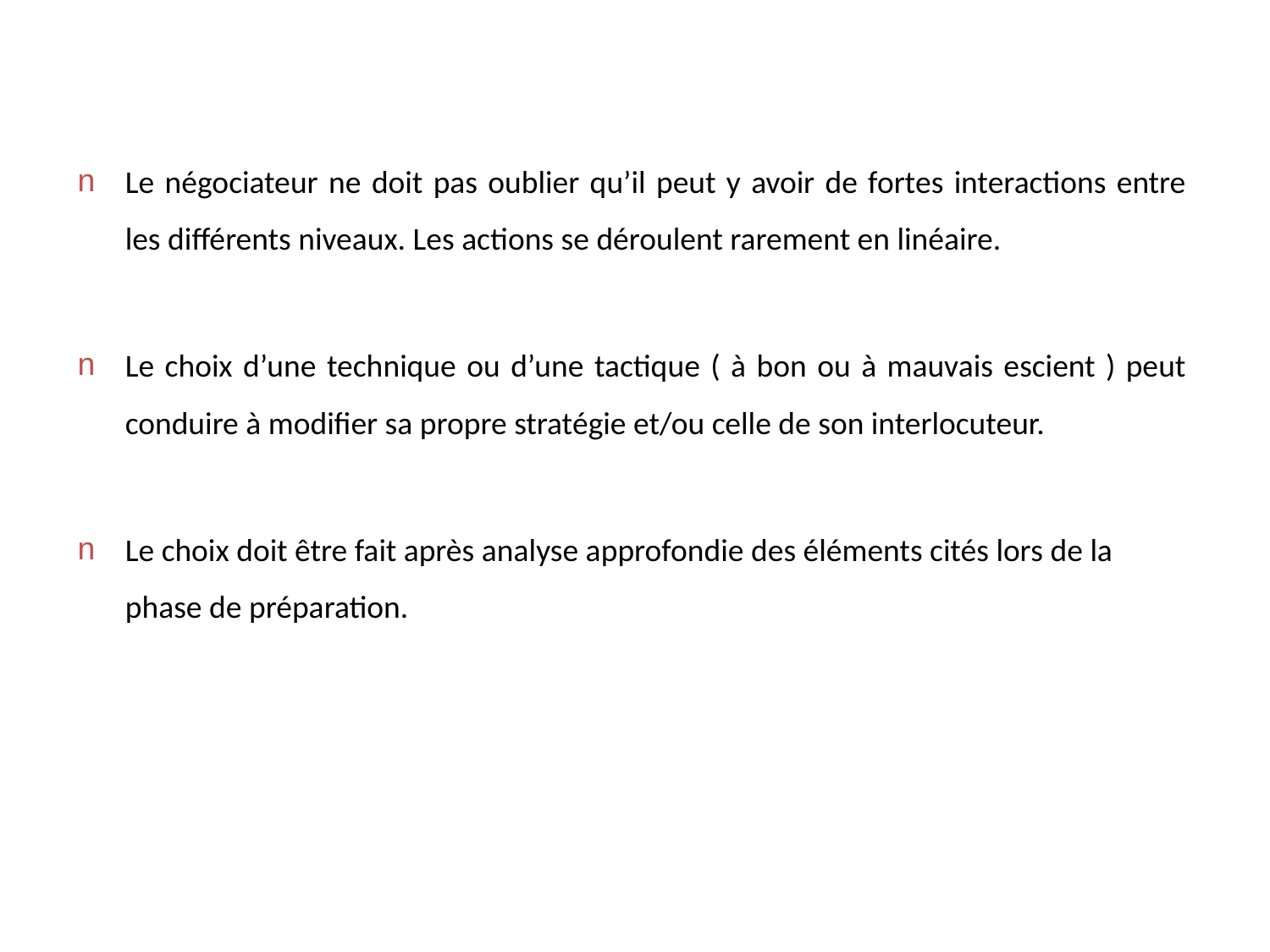

Le négociateur ne doit pas oublier qu’il peut y avoir de fortes interactions entre les différents niveaux. Les actions se déroulent rarement en linéaire.

Le choix d’une technique ou d’une tactique ( à bon ou à mauvais escient ) peut conduire à modifier sa propre stratégie et/ou celle de son interlocuteur.

Le choix doit être fait après analyse approfondie des éléments cités lors de la phase de préparation.